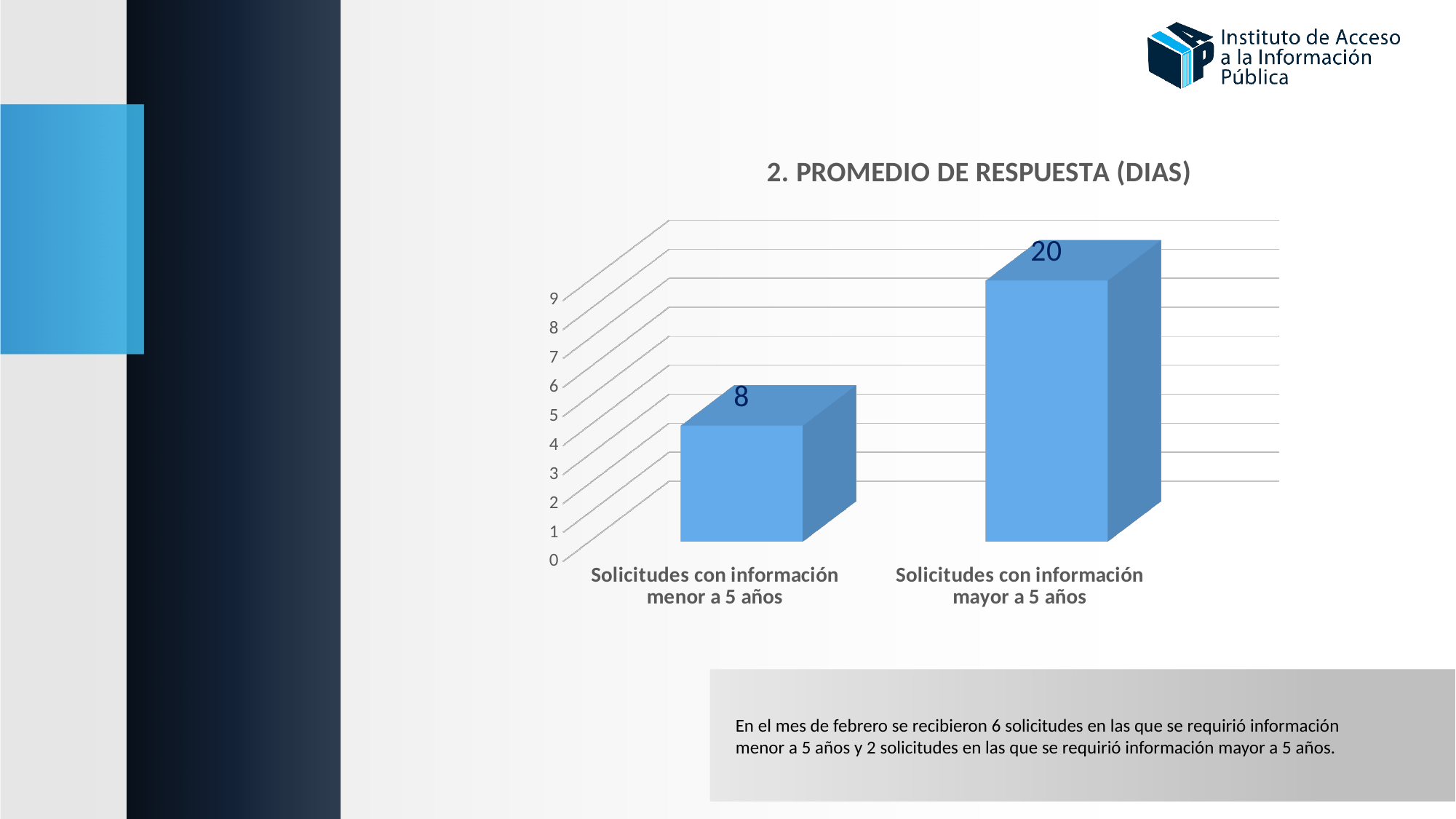

[unsupported chart]

En el mes de febrero se recibieron 6 solicitudes en las que se requirió información menor a 5 años y 2 solicitudes en las que se requirió información mayor a 5 años.